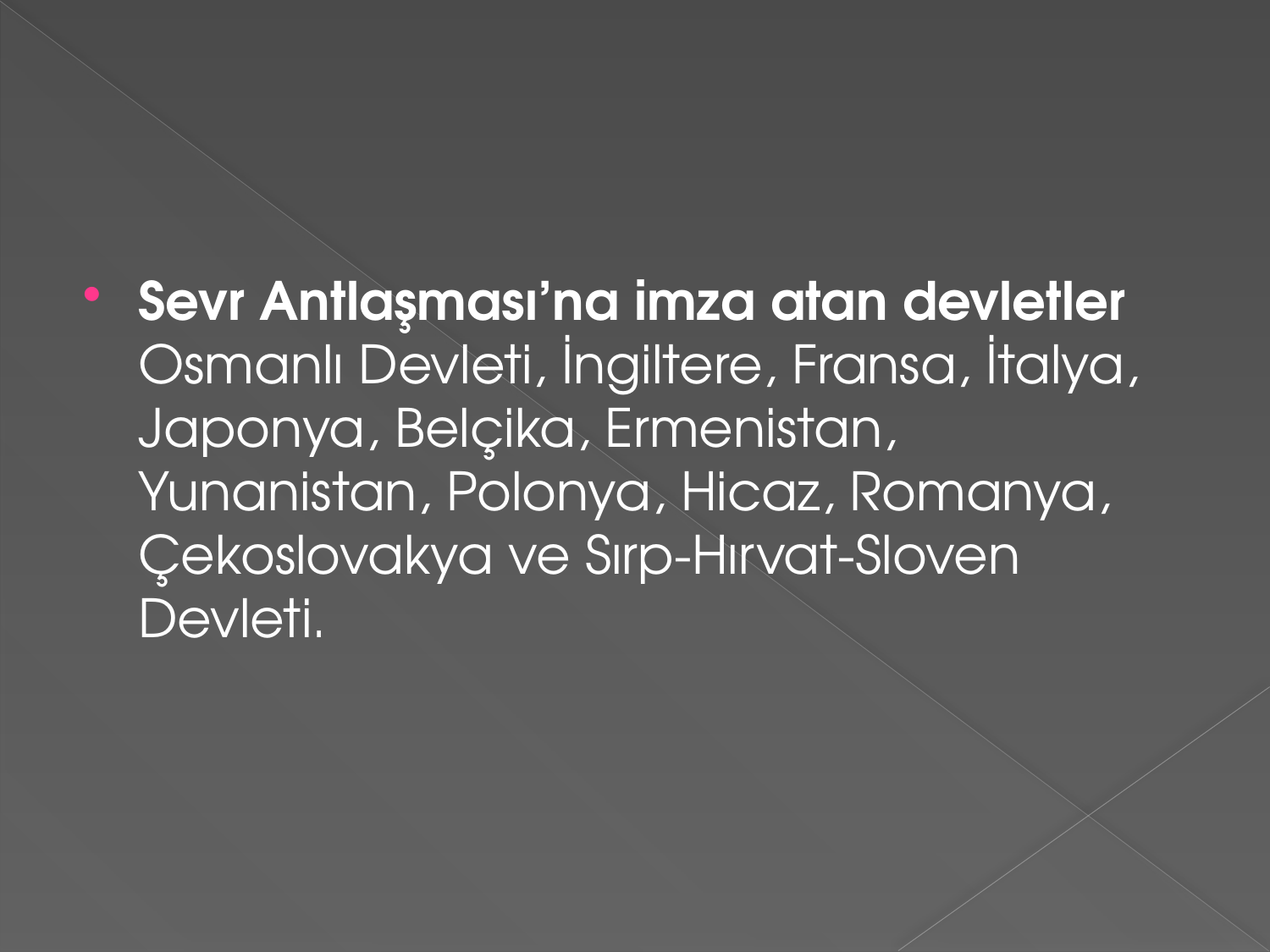

#
Sevr Antlaşması’na imza atan devletler
Osmanlı Devleti, İngiltere, Fransa, İtalya, Japonya, Belçika, Ermenistan, Yunanistan, Polonya, Hicaz, Romanya, Çekoslovakya ve Sırp-Hırvat-Sloven Devleti.